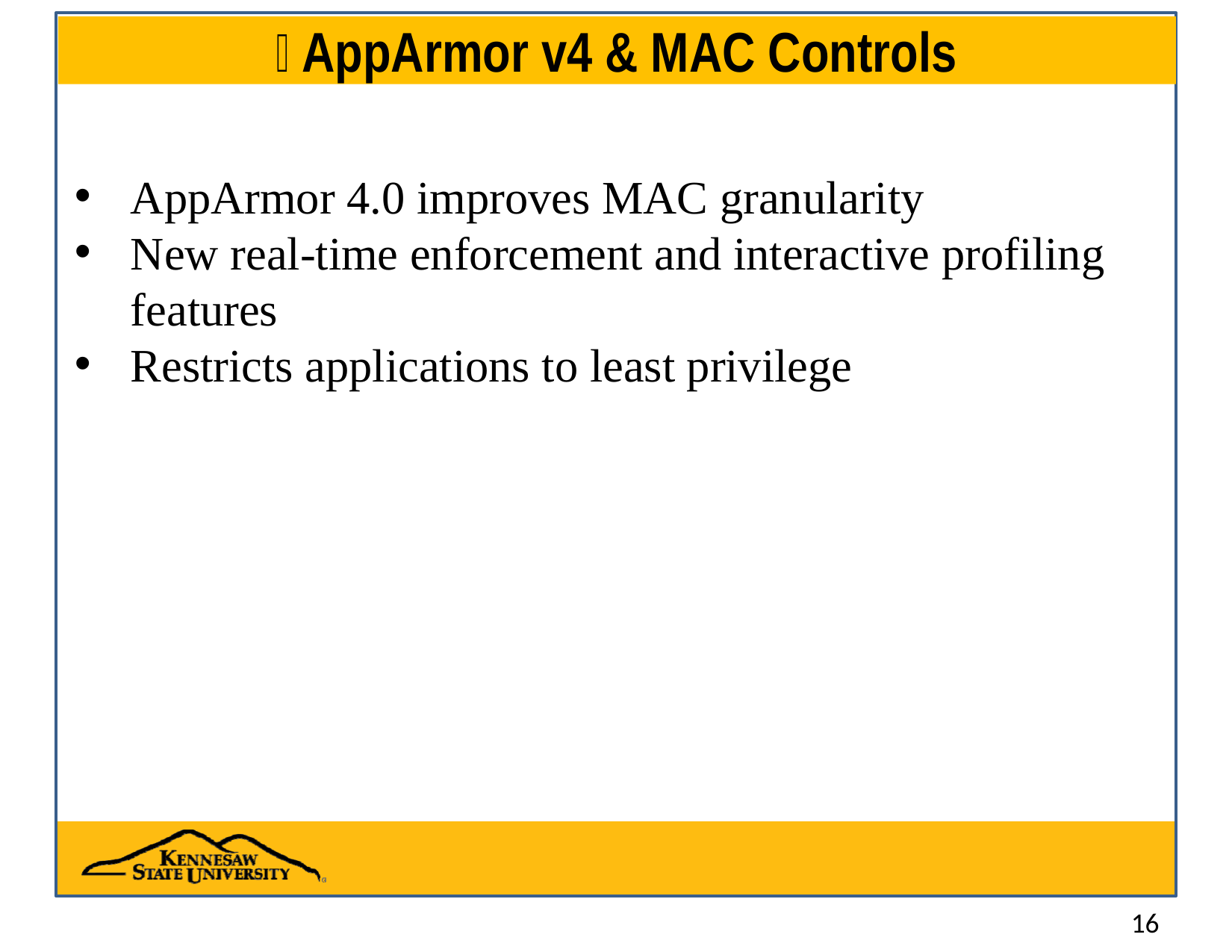

# 🧩 AppArmor v4 & MAC Controls
AppArmor 4.0 improves MAC granularity
New real-time enforcement and interactive profiling features
Restricts applications to least privilege